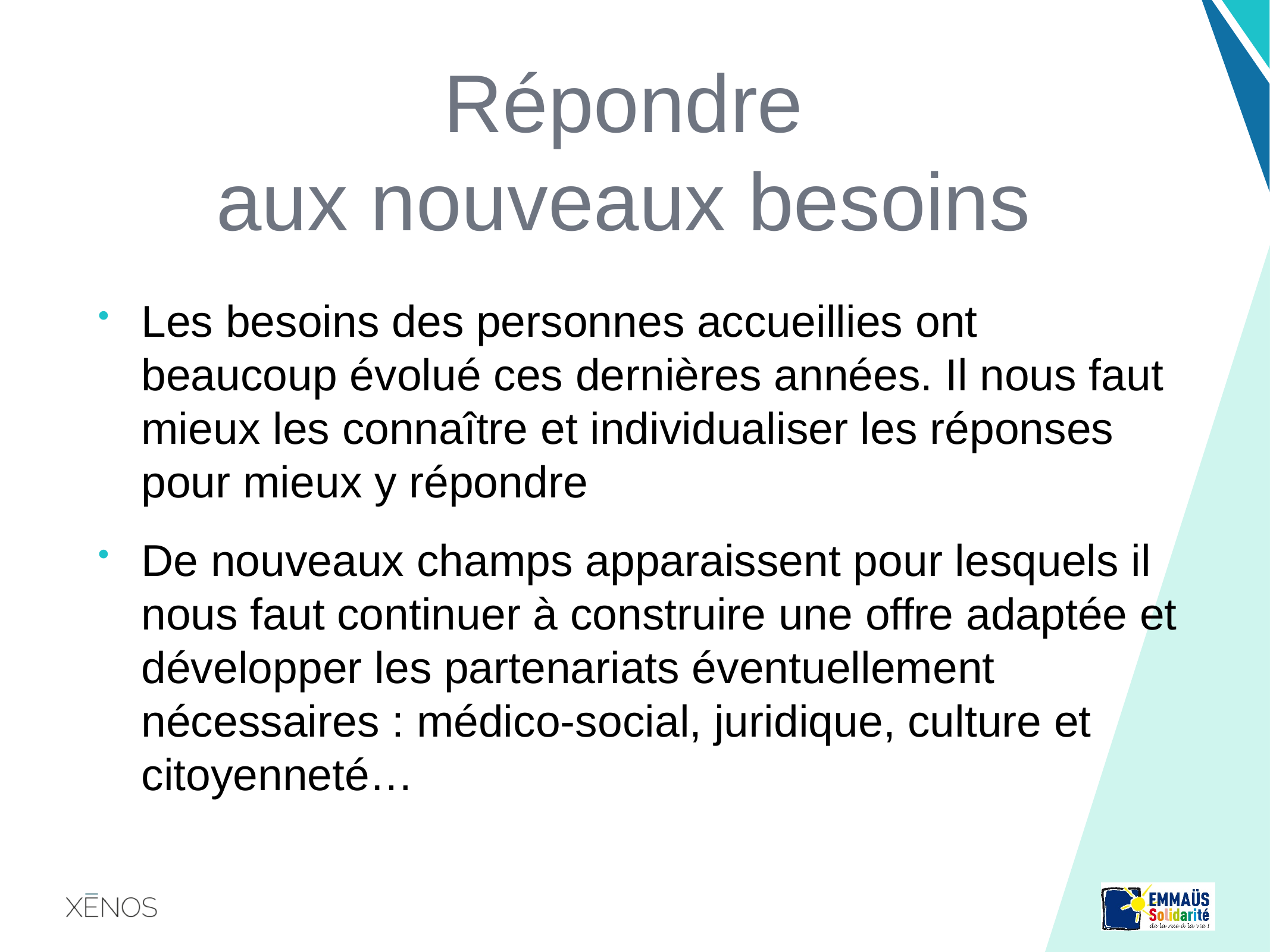

# Répondre aux nouveaux besoins

Les besoins des personnes accueillies ont beaucoup évolué ces dernières années. Il nous faut mieux les connaître et individualiser les réponses pour mieux y répondre
De nouveaux champs apparaissent pour lesquels il nous faut continuer à construire une offre adaptée et développer les partenariats éventuellement nécessaires : médico-social, juridique, culture et citoyenneté…